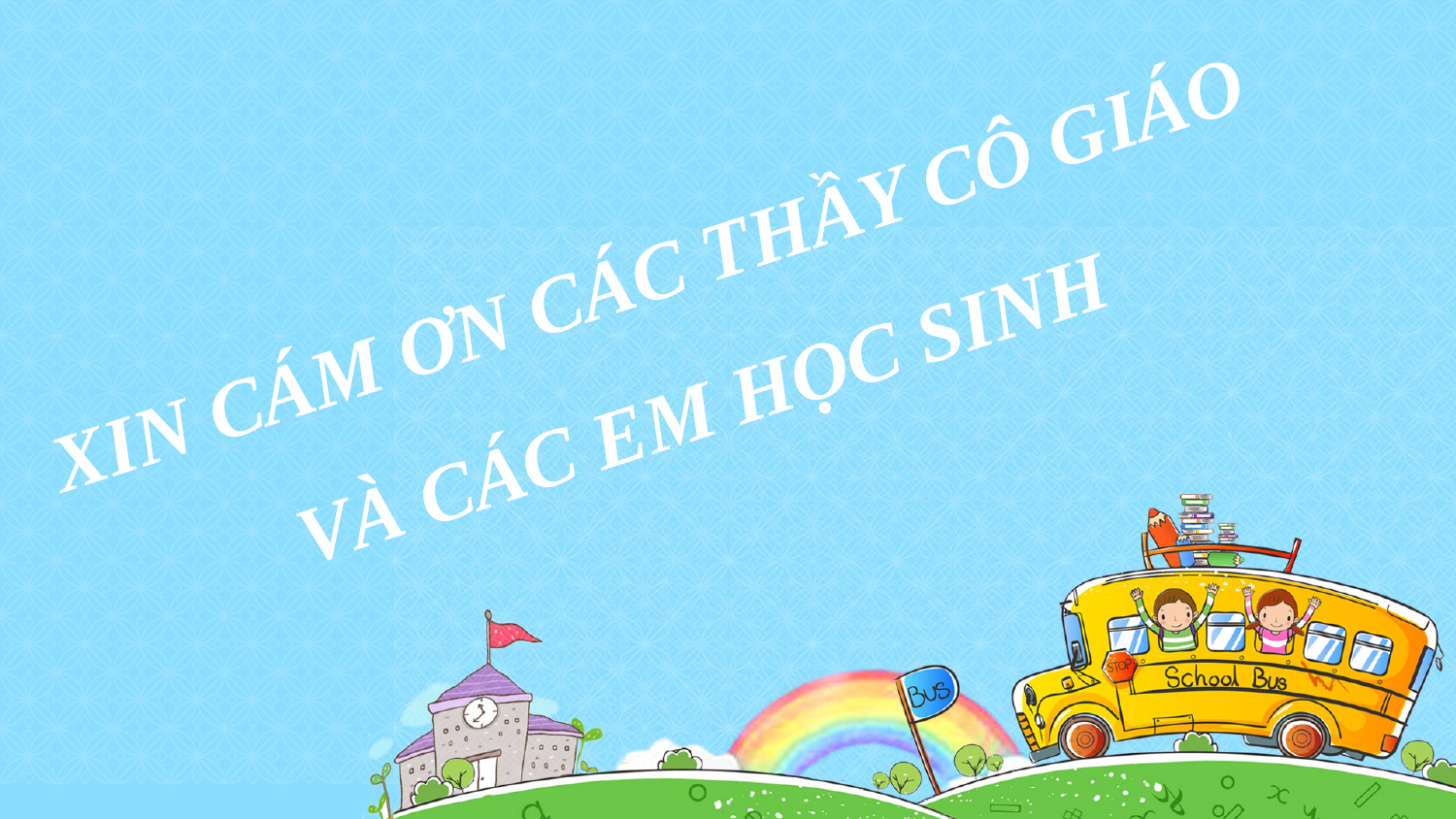

XIN CÁM ƠN CÁC THẦY CÔ GIÁO
VÀ CÁC EM HỌC SINH